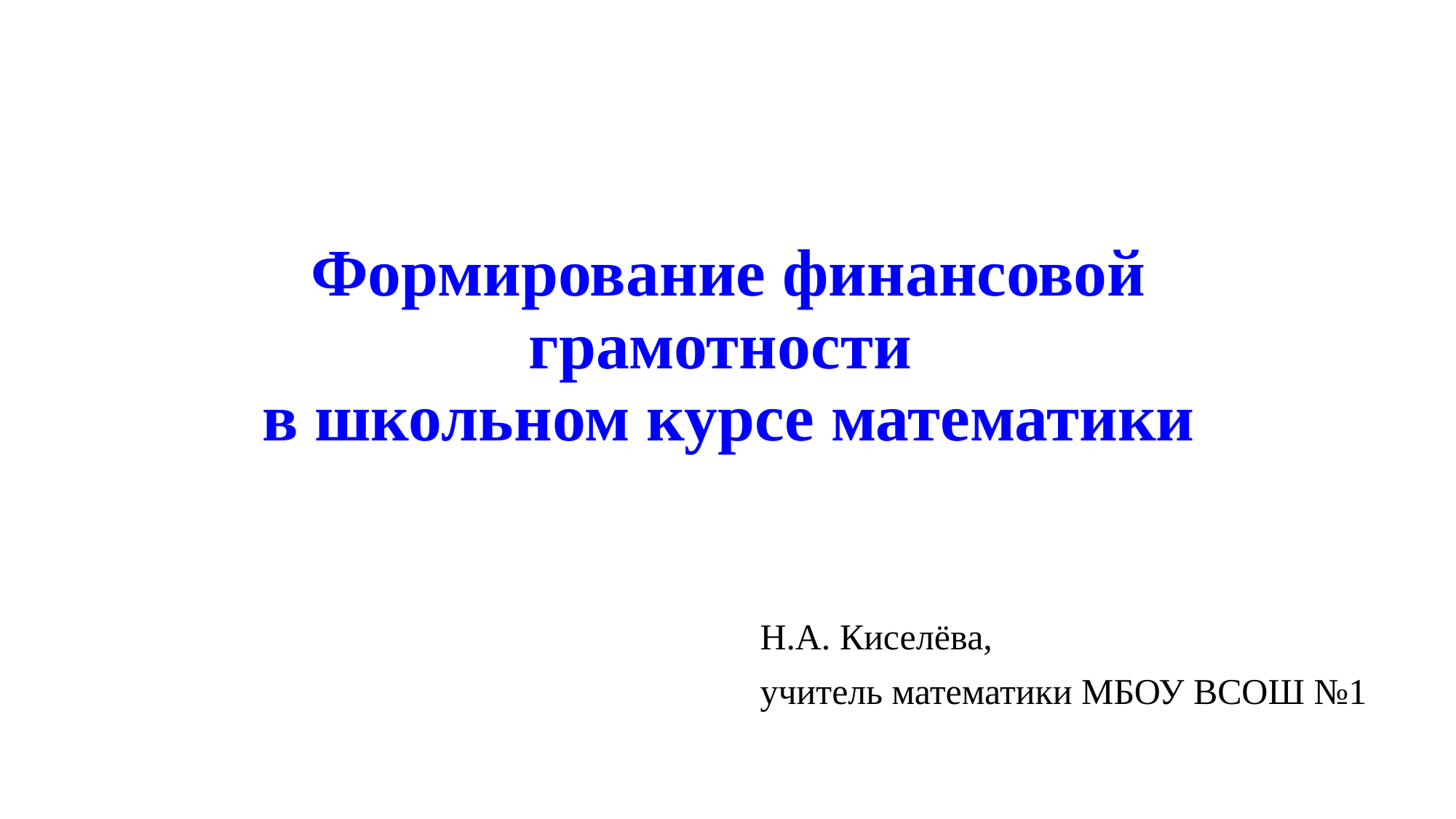

# Формирование финансовой грамотности в школьном курсе математики

Н.А. Киселёва,
учитель математики МБОУ ВСОШ №1